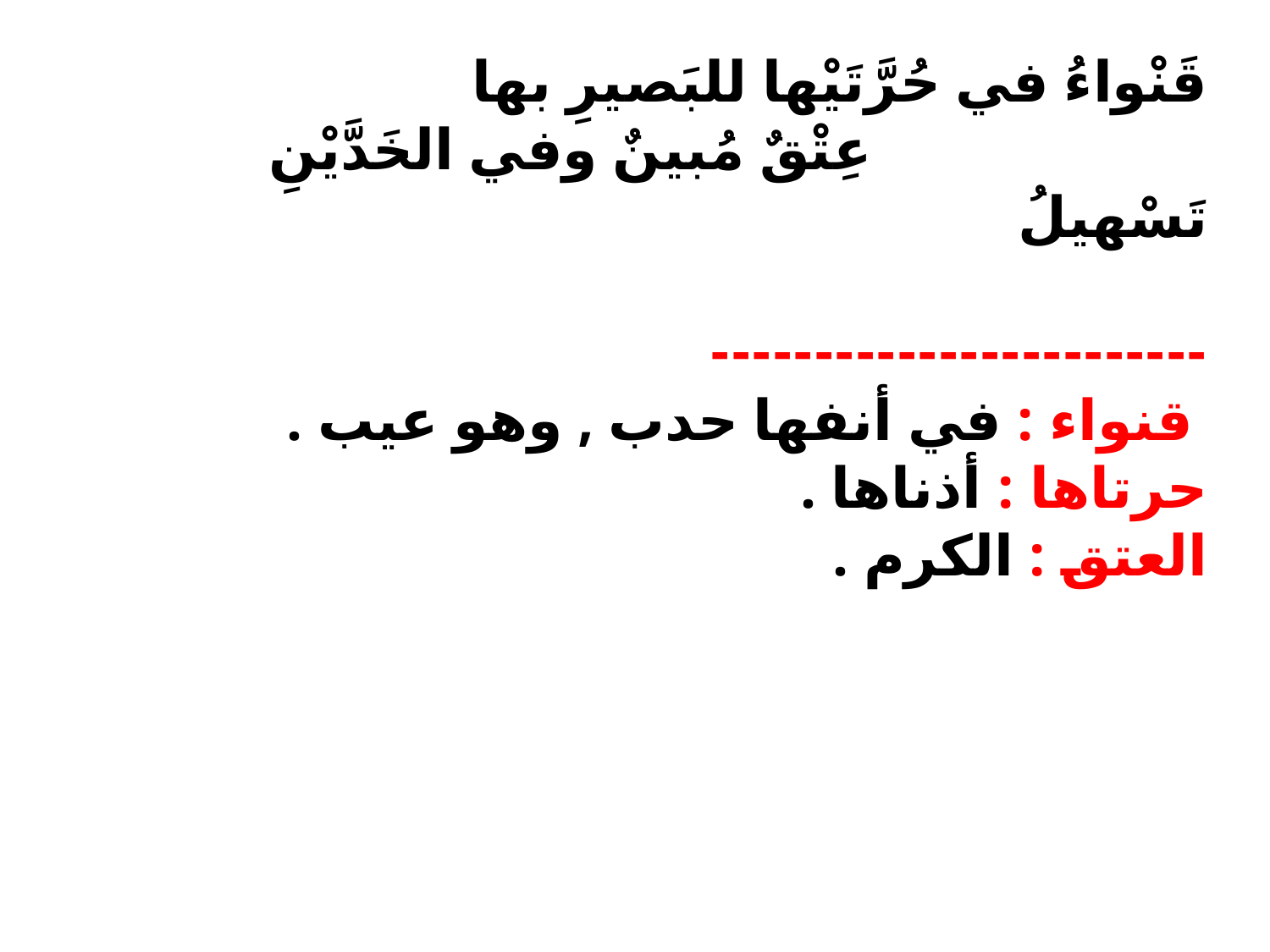

قَنْواءُ في حُرَّتَيْها للبَصيرِ بها 
                       عِتْقٌ مُبينٌ وفي الخَدَّيْنِ تَسْهيلُ
------------------------
 قنواء : في أنفها حدب , وهو عيب .
حرتاها : أذناها .
العتق : الكرم .